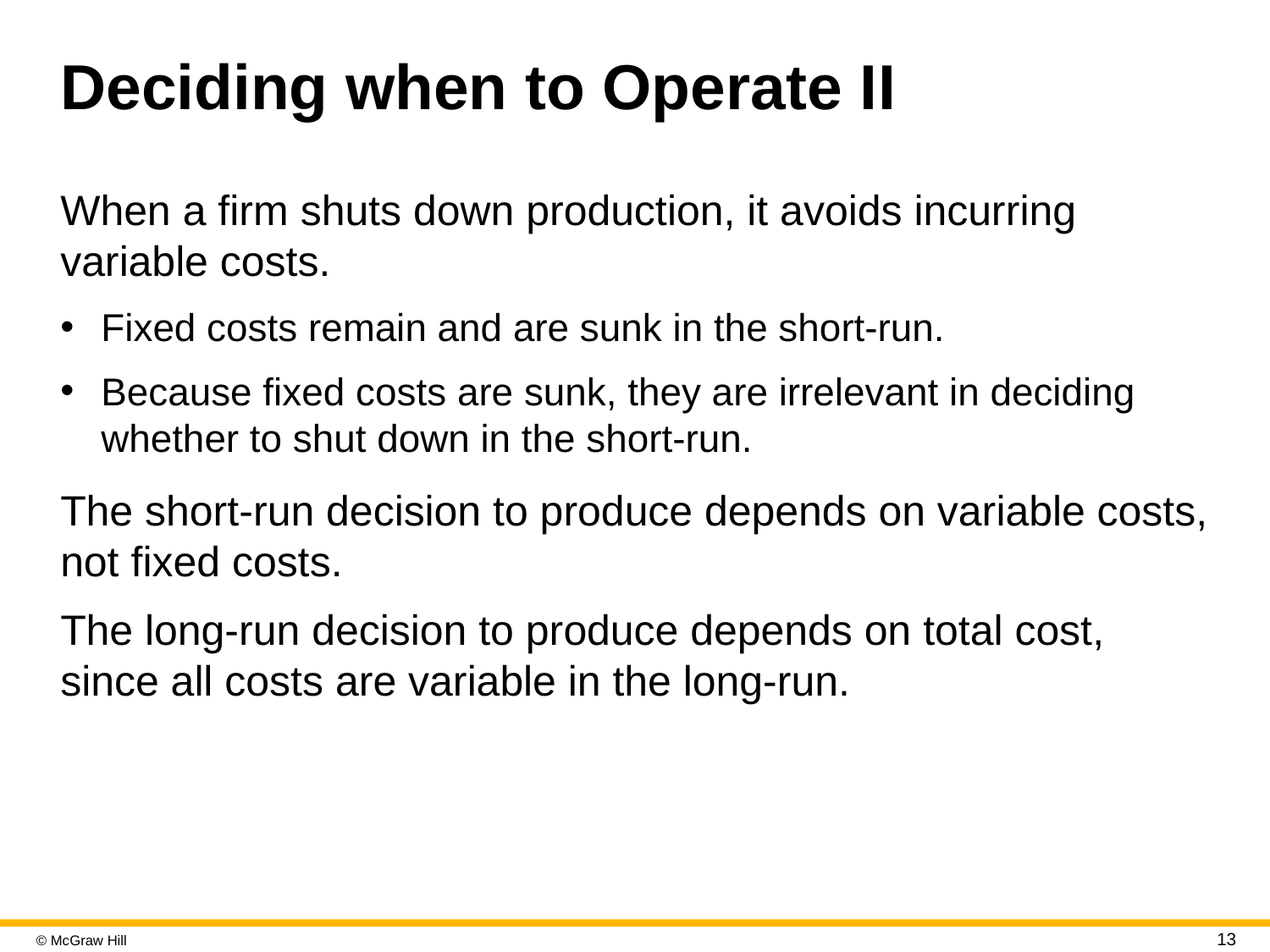

# Deciding when to Operate I I
When a firm shuts down production, it avoids incurring variable costs.
Fixed costs remain and are sunk in the short-run.
Because fixed costs are sunk, they are irrelevant in deciding whether to shut down in the short-run.
The short-run decision to produce depends on variable costs, not fixed costs.
The long-run decision to produce depends on total cost, since all costs are variable in the long-run.